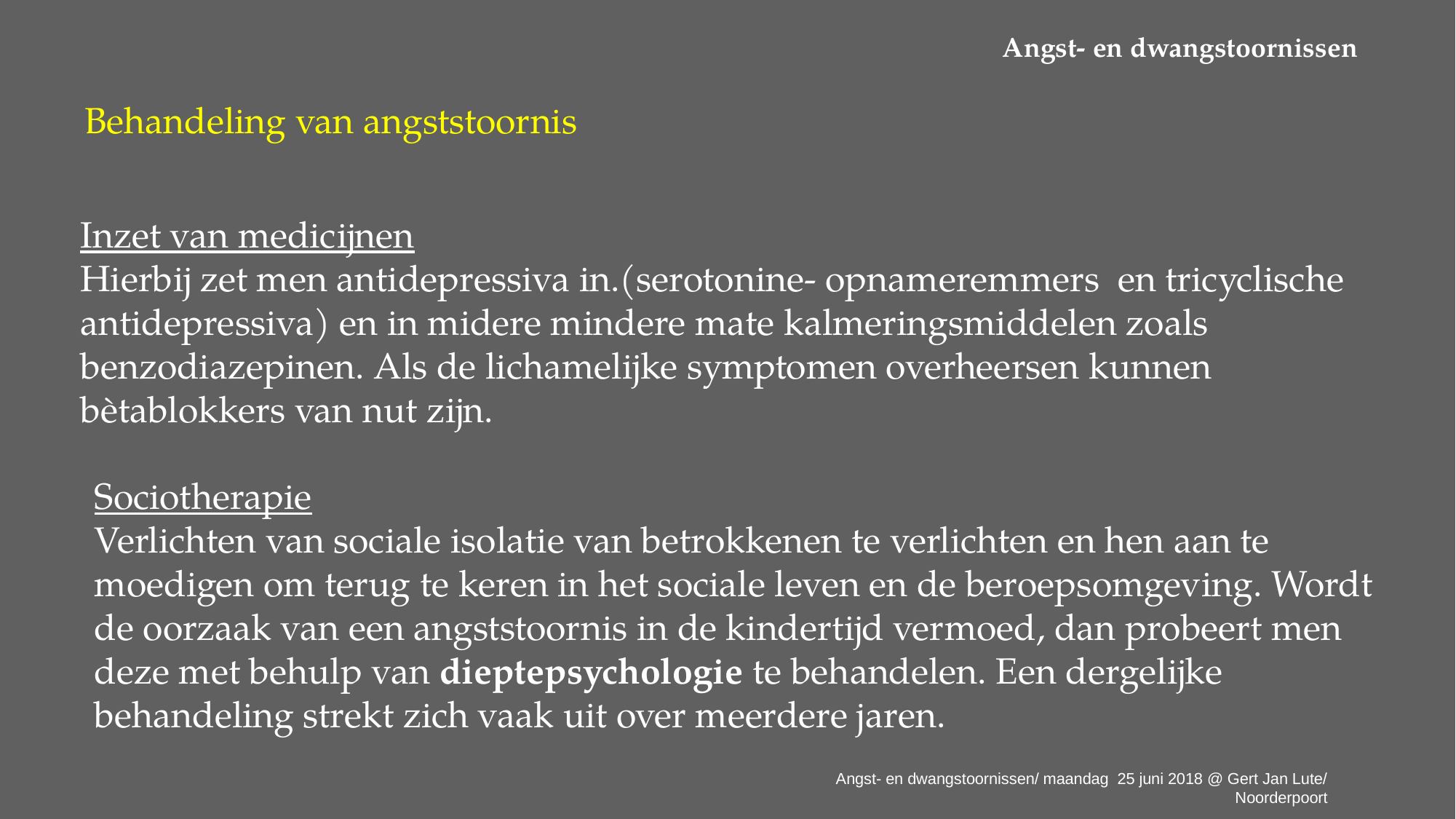

Angst- en dwangstoornissen
Behandeling van angststoornis
Inzet van medicijnen
Hierbij zet men antidepressiva in.(serotonine- opnameremmers  en tricyclische antidepressiva) en in midere mindere mate kalmeringsmiddelen zoals benzodiazepinen. Als de lichamelijke symptomen overheersen kunnen bètablokkers van nut zijn.
Sociotherapie
Verlichten van sociale isolatie van betrokkenen te verlichten en hen aan te moedigen om terug te keren in het sociale leven en de beroepsomgeving. Wordt de oorzaak van een angststoornis in de kindertijd vermoed, dan probeert men deze met behulp van dieptepsychologie te behandelen. Een dergelijke behandeling strekt zich vaak uit over meerdere jaren.
Angst- en dwangstoornissen/ maandag  25 juni 2018 @ Gert Jan Lute/ Noorderpoort